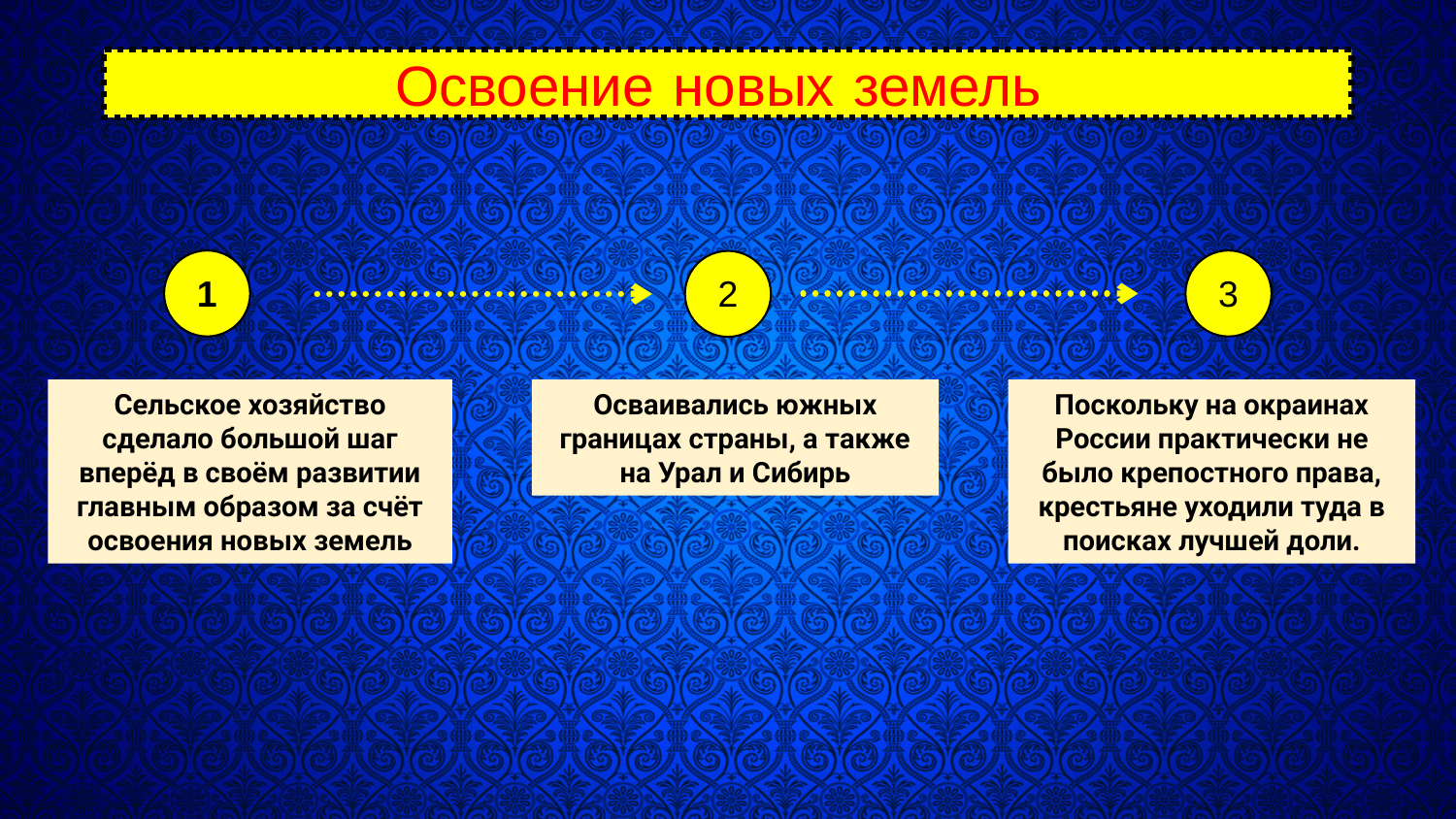

Освоение новых земель
1
3
2
Поскольку на окраинах России практичес­ки не было крепостного права, крестьяне уходили туда в поис­ках лучшей доли.
Осваивались южных границах страны, а также на Урал и Сибирь
Сельское хозяйство сделало большой шаг вперёд в своём развитии главным образом за счёт освоения но­вых земель